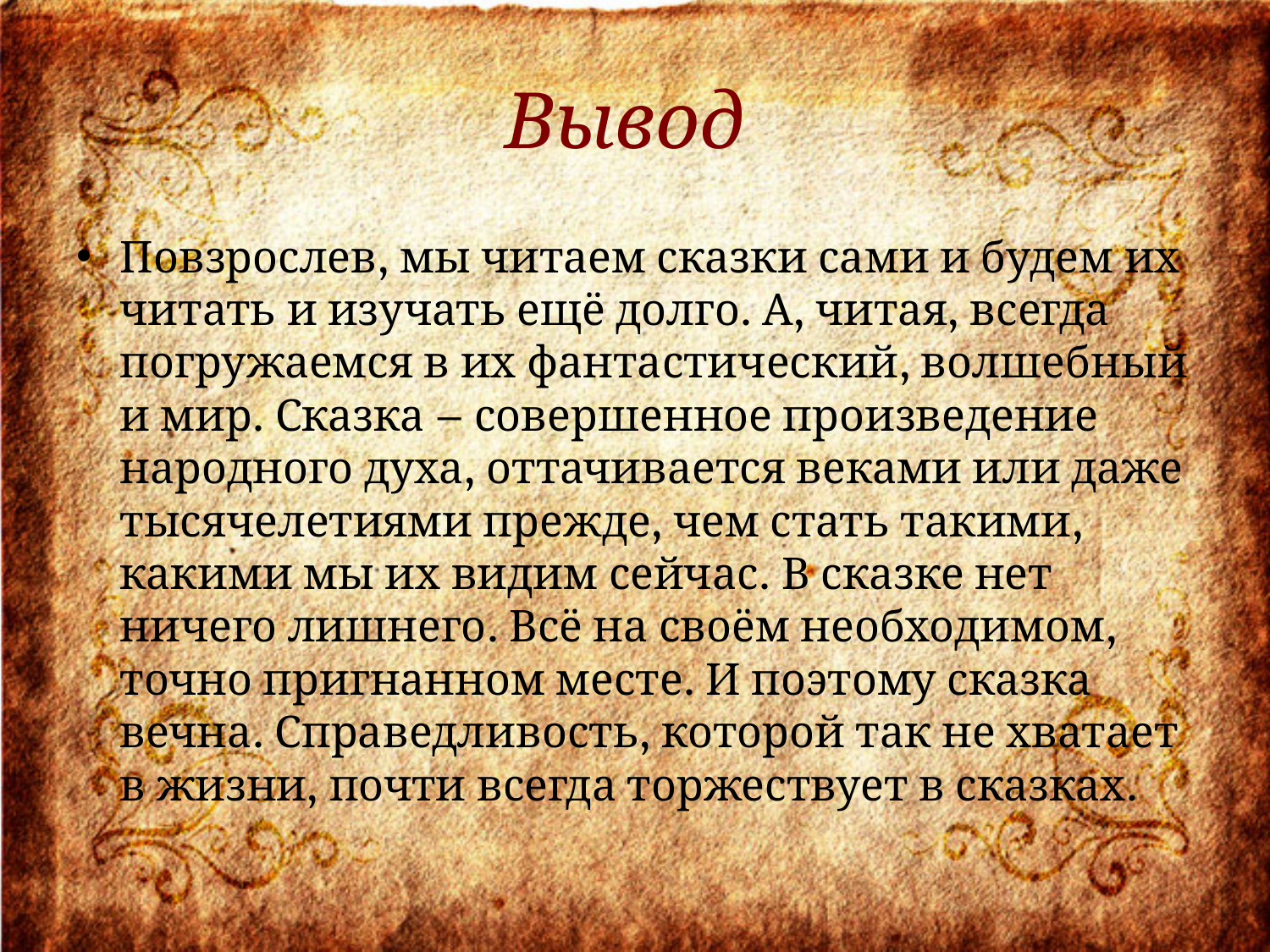

# Вывод
Повзрослев, мы читаем сказки сами и будем их читать и изучать ещё долго. А, читая, всегда погружаемся в их фантастический, волшебный и мир. Сказка – совершенное произведение народного духа, оттачивается веками или даже тысячелетиями прежде, чем стать такими, какими мы их видим сейчас. В сказке нет ничего лишнего. Всё на своём необходимом, точно пригнанном месте. И поэтому сказка вечна. Справедливость, которой так не хватает в жизни, почти всегда торжествует в сказках.